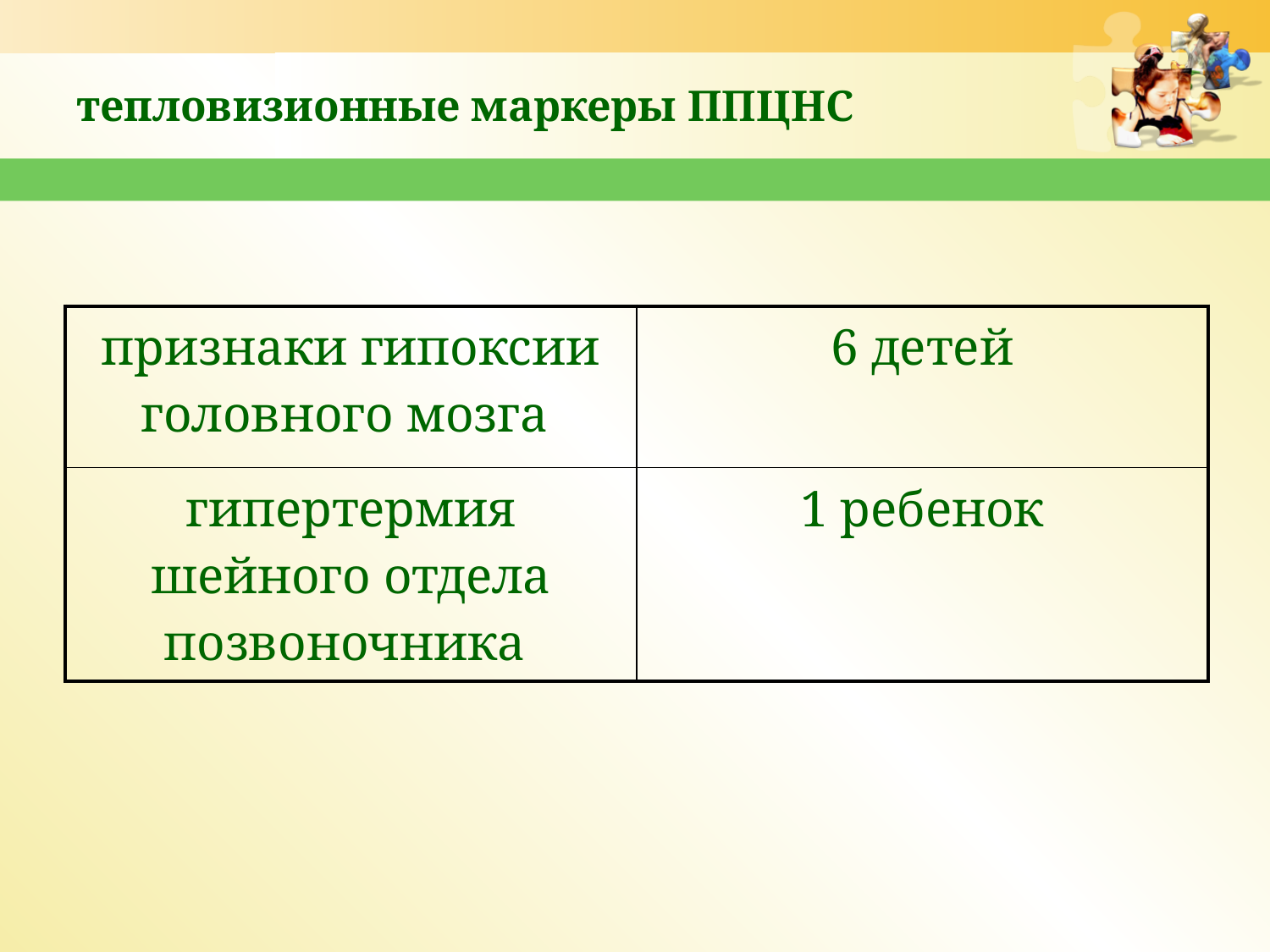

# тепловизионные маркеры ППЦНС
| признаки гипоксии головного мозга | 6 детей |
| --- | --- |
| гипертермия шейного отдела позвоночника | 1 ребенок |